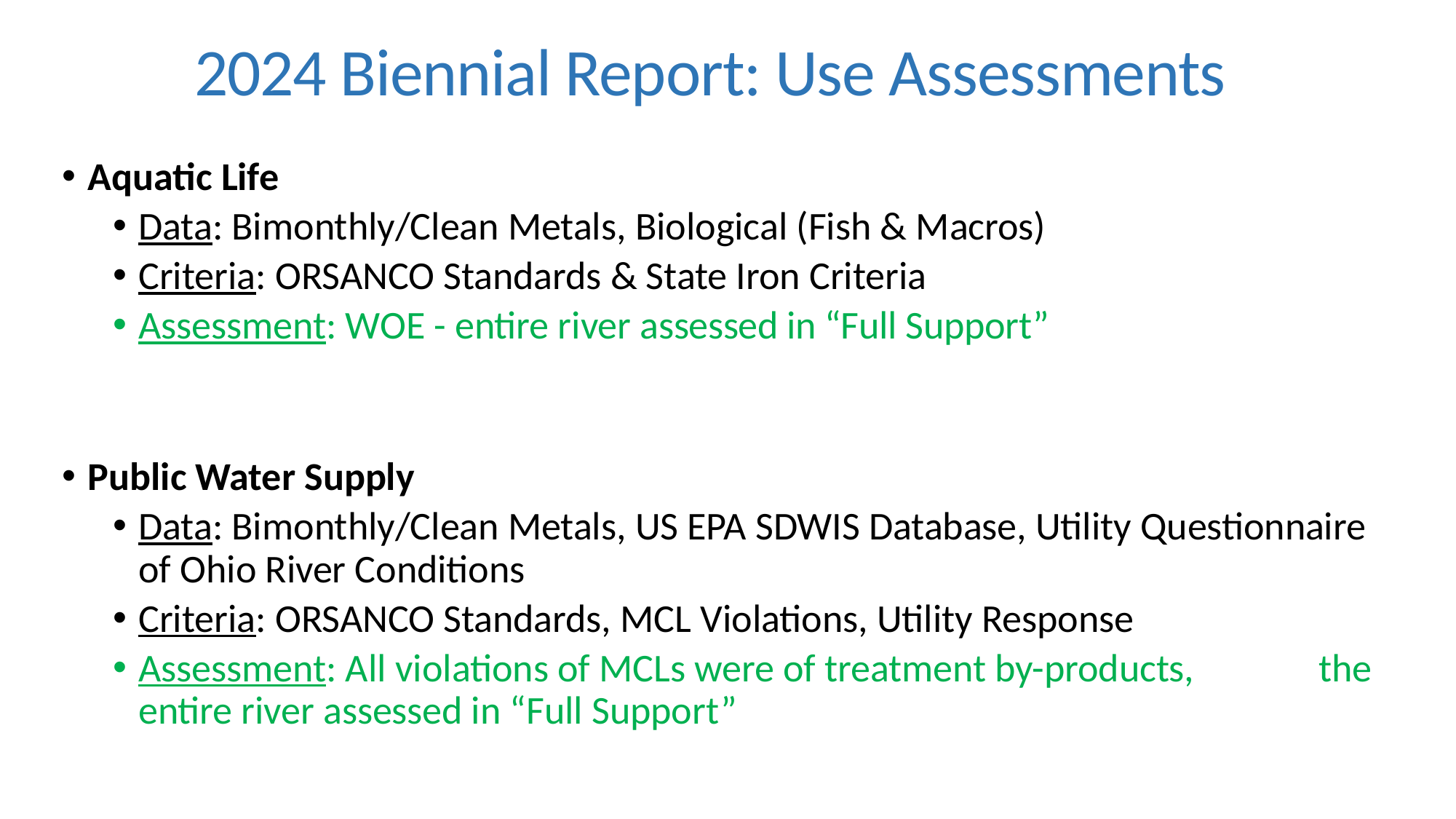

# 2024 Biennial Report: Use Assessments
Aquatic Life
Data: Bimonthly/Clean Metals, Biological (Fish & Macros)
Criteria: ORSANCO Standards & State Iron Criteria
Assessment: WOE - entire river assessed in “Full Support”

Public Water Supply
Data: Bimonthly/Clean Metals, US EPA SDWIS Database, Utility Questionnaire of Ohio River Conditions
Criteria: ORSANCO Standards, MCL Violations, Utility Response
Assessment: All violations of MCLs were of treatment by-products,              the entire river assessed in “Full Support”